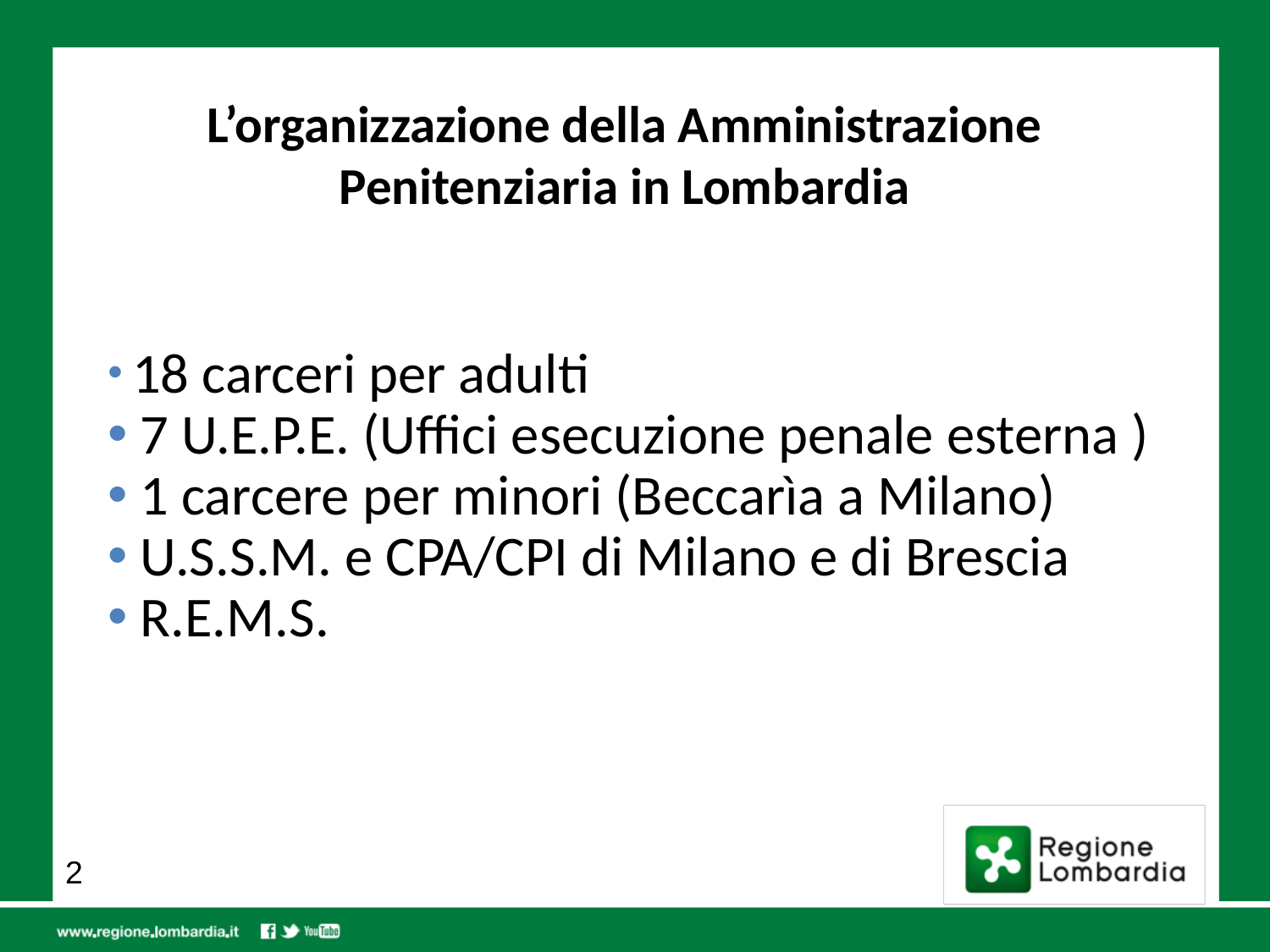

# L’organizzazione della Amministrazione Penitenziaria in Lombardia
 18 carceri per adulti
 7 U.E.P.E. (Uffici esecuzione penale esterna )
 1 carcere per minori (Beccarìa a Milano)
 U.S.S.M. e CPA/CPI di Milano e di Brescia
 R.E.M.S.
2